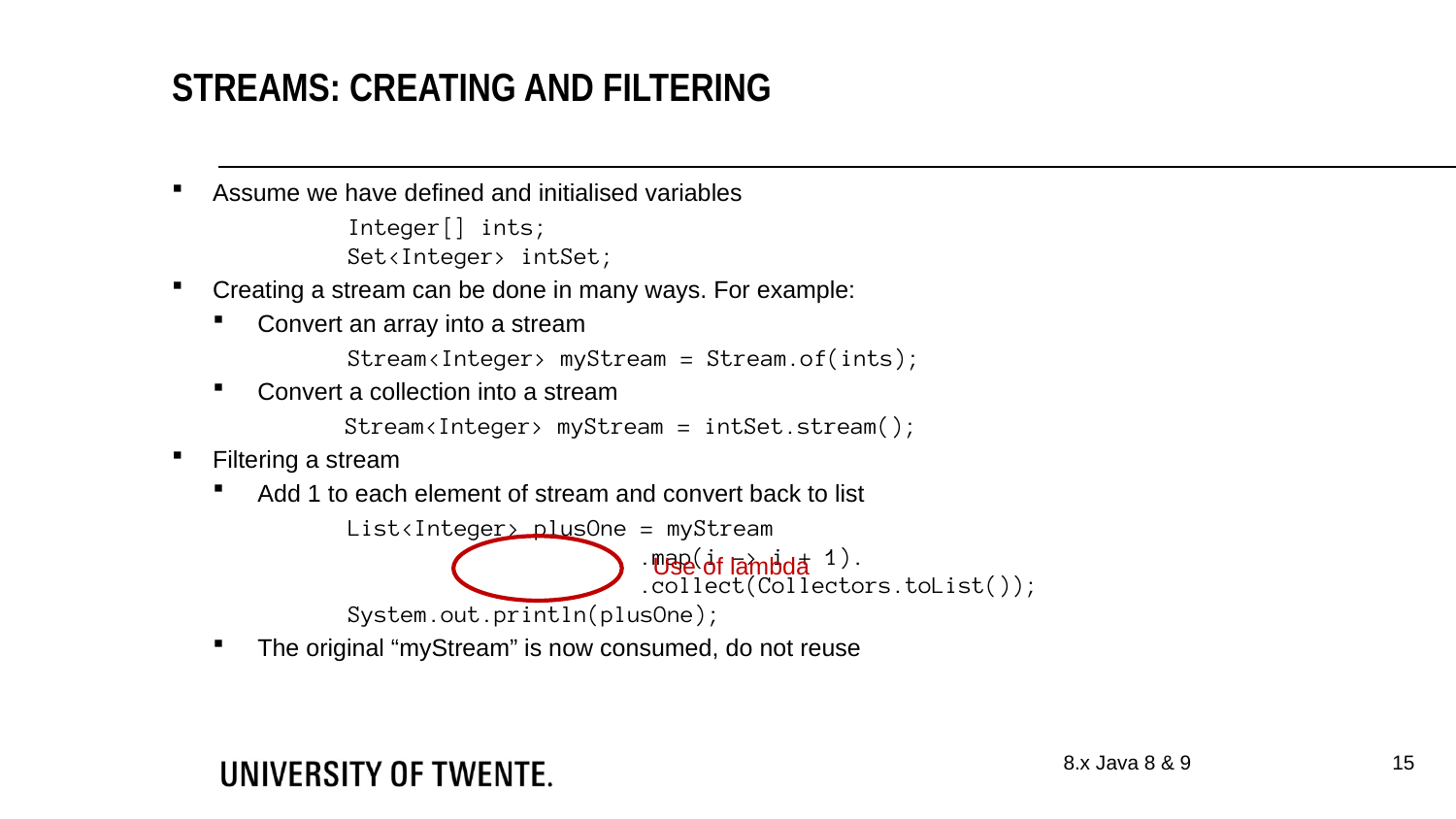

Streams: creating and filtering
Assume we have defined and initialised variables
Integer[] ints;
Set<Integer> intSet;
Creating a stream can be done in many ways. For example:
Convert an array into a stream
Stream<Integer> myStream = Stream.of(ints);
Convert a collection into a stream
Stream<Integer> myStream = intSet.stream();
Filtering a stream
Add 1 to each element of stream and convert back to list
List<Integer> plusOne = myStream
		.map(i -> i + 1).
		.collect(Collectors.toList());
System.out.println(plusOne);
The original “myStream” is now consumed, do not reuse

Use of lambda
15
8.x Java 8 & 9